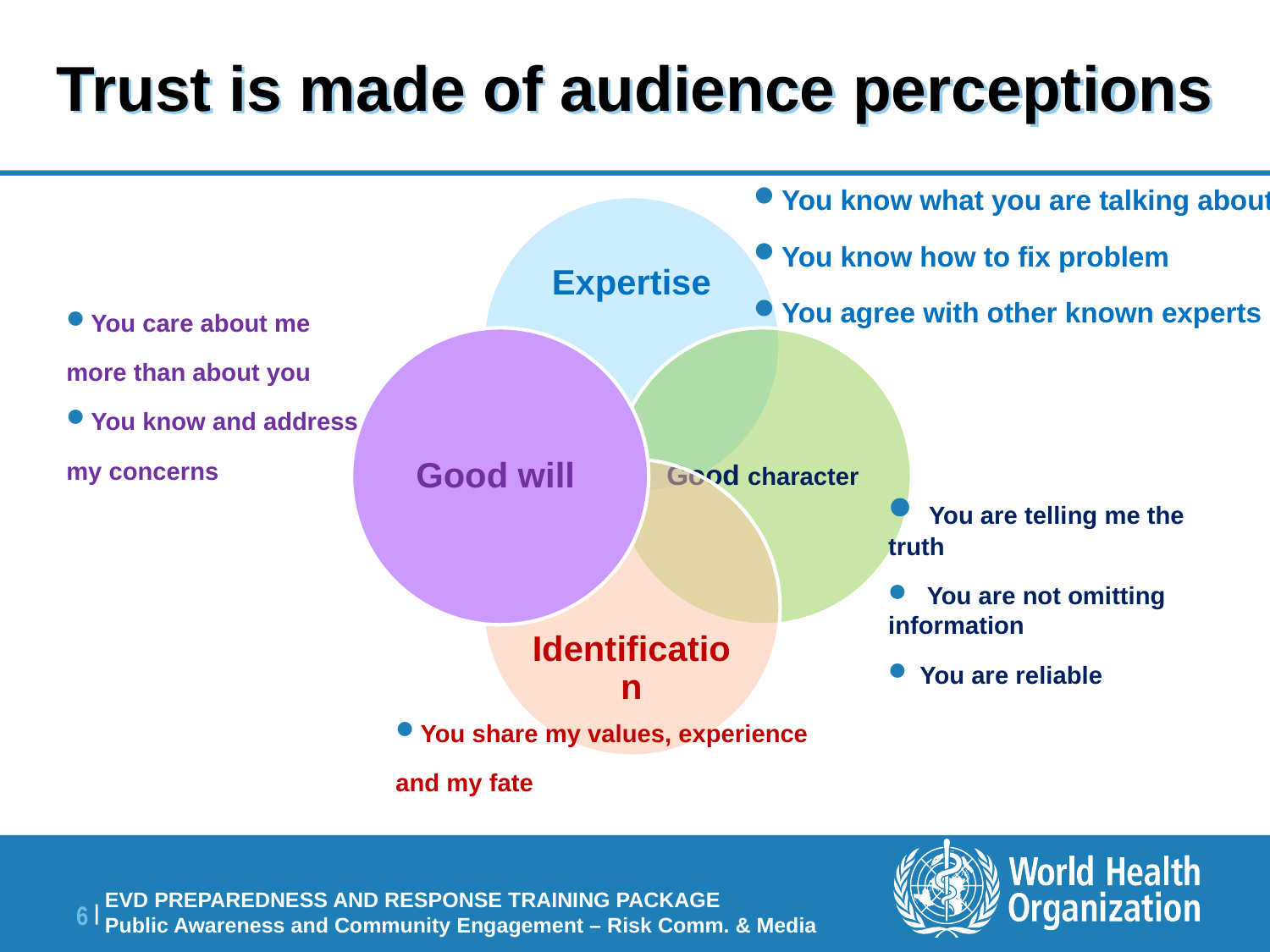

# Trust is made of audience perceptions
You know what you are talking about
You know how to fix problem
You agree with other known experts

Expertise
Good character
Identification
Good will
You care about me
more than about you
You know and address
my concerns
 You are telling me the truth
  You are not omitting information
 You are reliable
You share my values, experience
and my fate